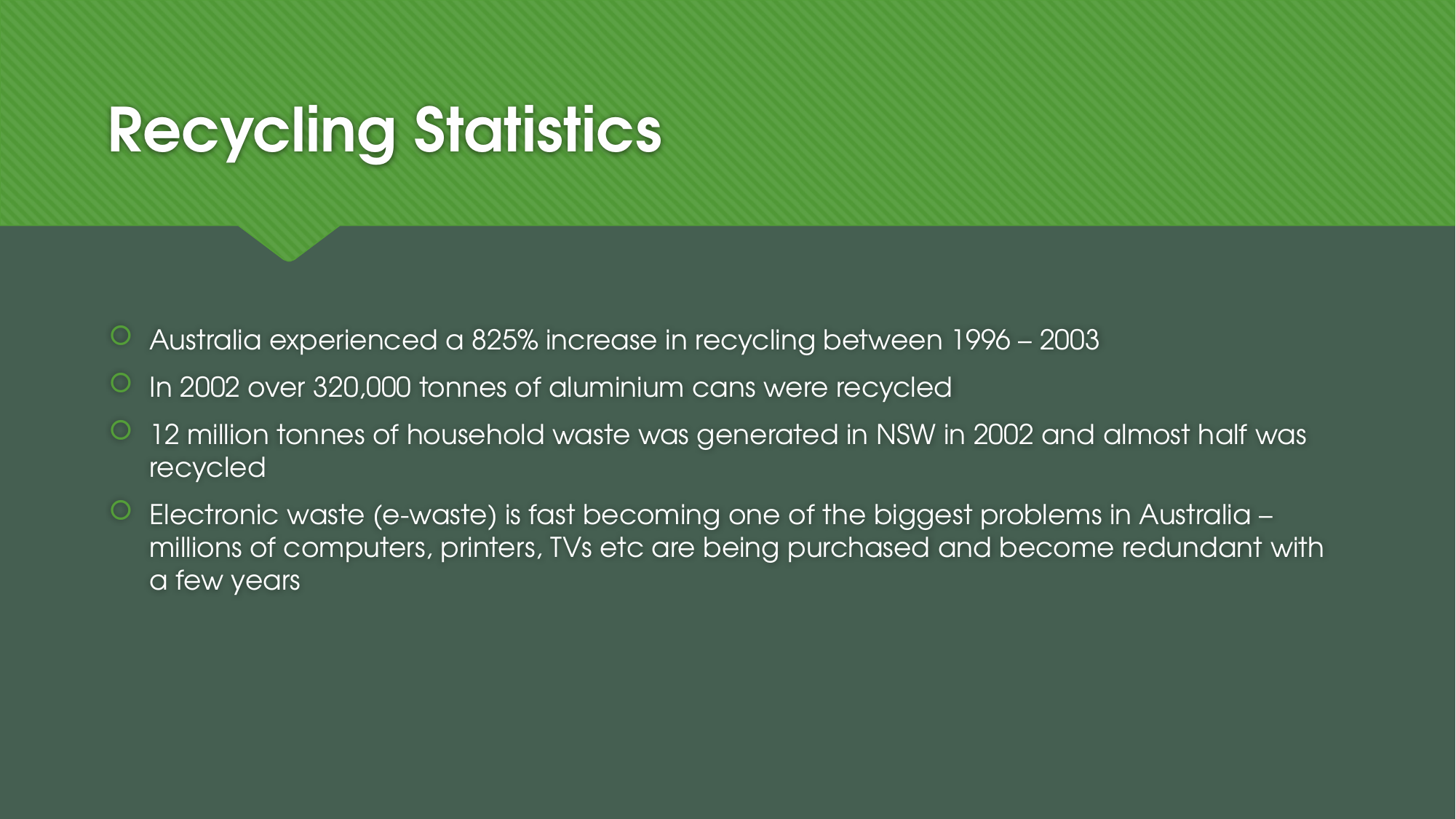

# Recycling Statistics
Australia experienced a 825% increase in recycling between 1996 – 2003
In 2002 over 320,000 tonnes of aluminium cans were recycled
12 million tonnes of household waste was generated in NSW in 2002 and almost half was recycled
Electronic waste (e-waste) is fast becoming one of the biggest problems in Australia – millions of computers, printers, TVs etc are being purchased and become redundant with a few years